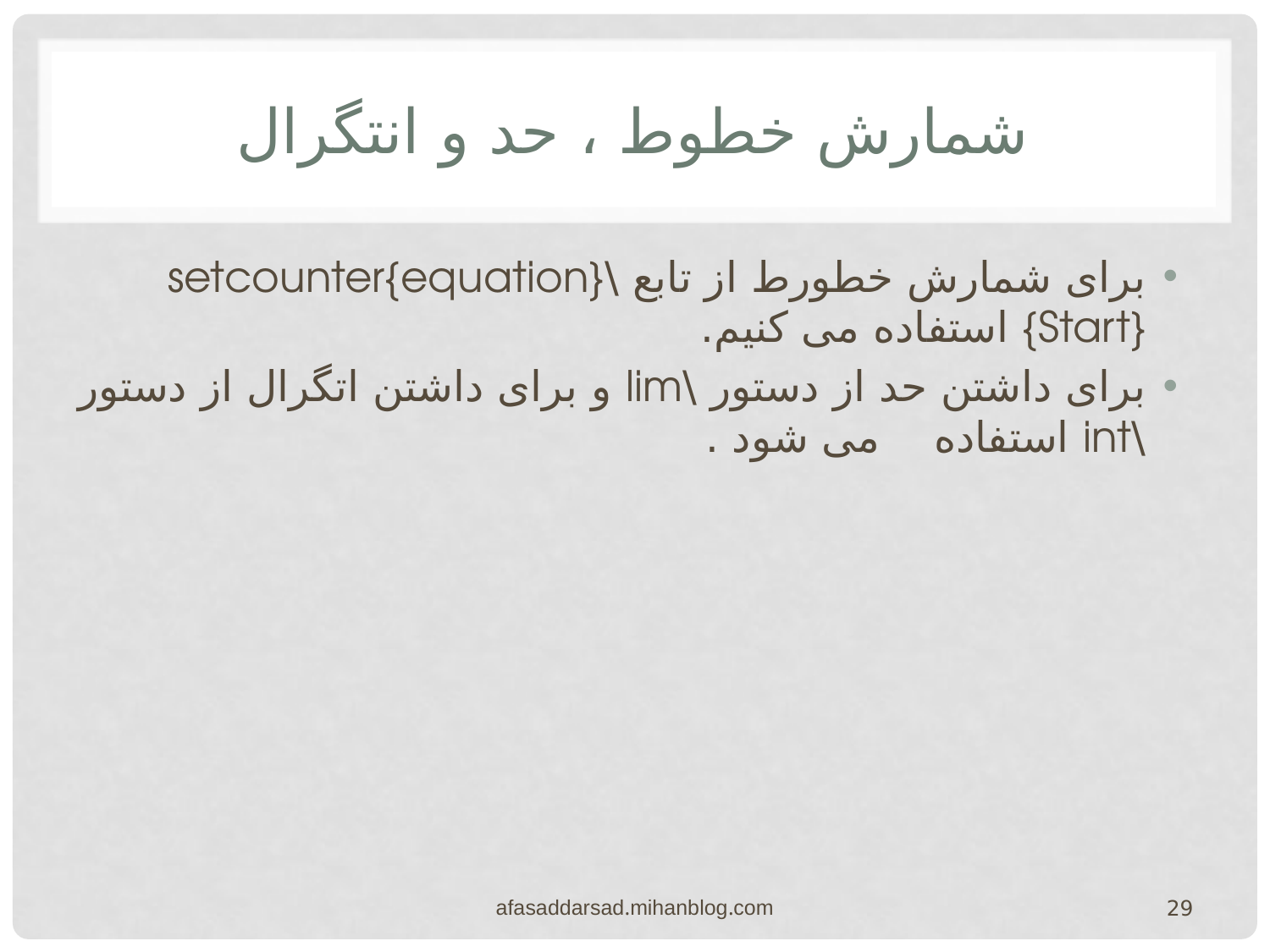

# شمارش خطوط ، حد و انتگرال
برای شمارش خطورط از تابع \setcounter{equation} {Start} استفاده می کنیم.
برای داشتن حد از دستور \lim و برای داشتن اتگرال از دستور \int استفاده    می شود .

afasaddarsad.mihanblog.com
29